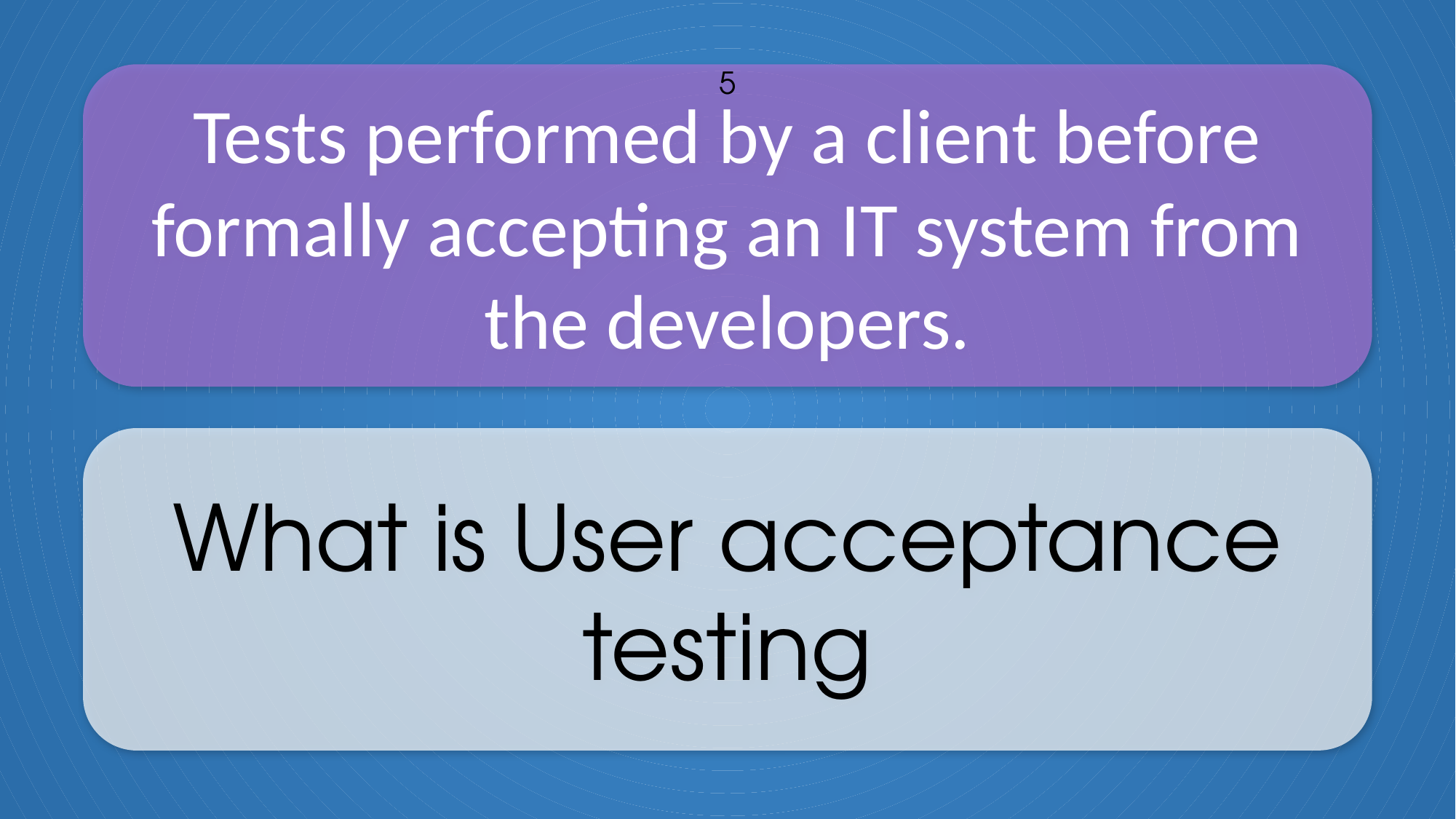

Tests performed by a client before formally accepting an IT system from the developers.
5
What is User acceptance testing